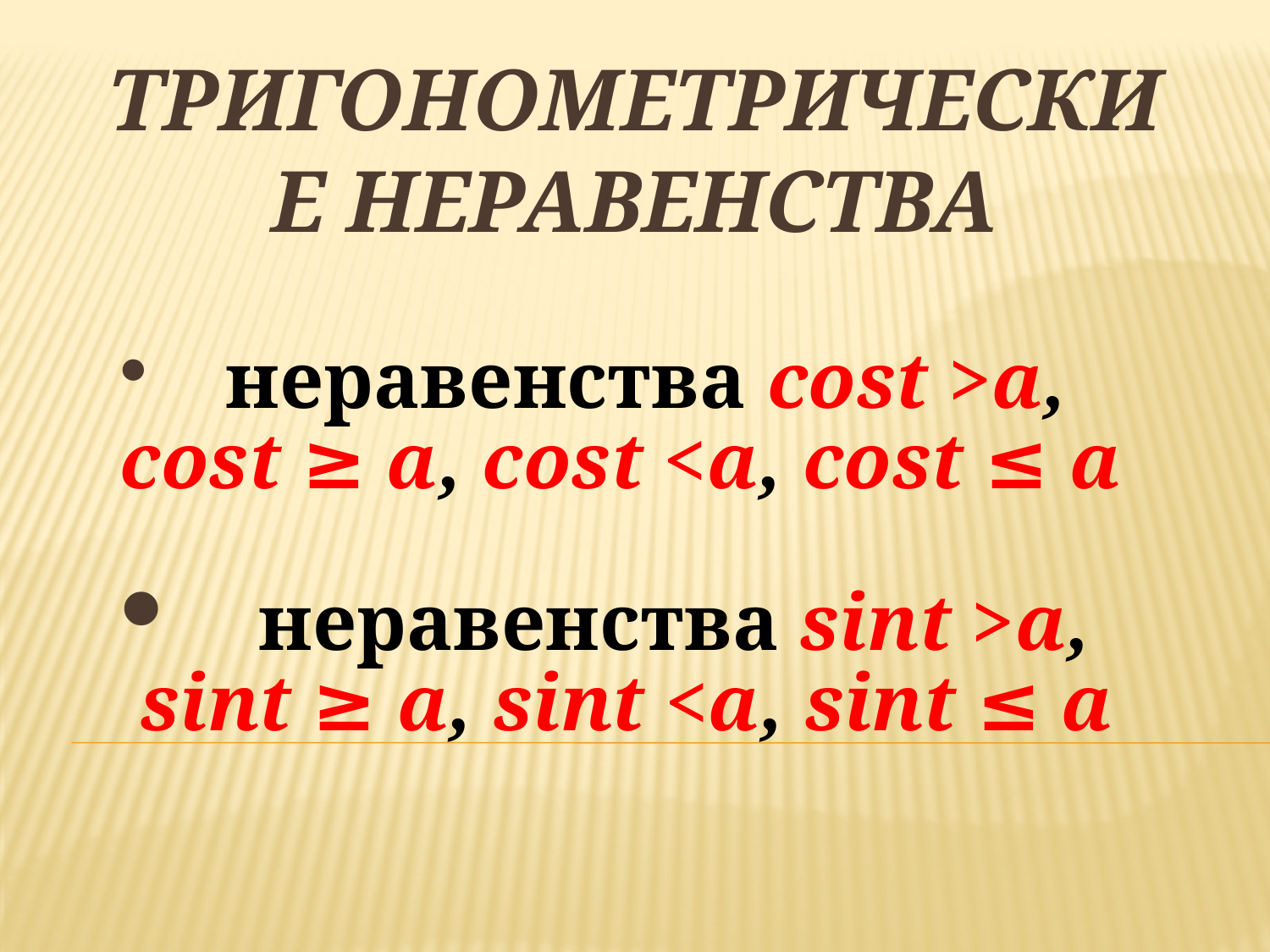

# Тригонометрические неравенства

     неравенства cost >a,
cost ≥ a, cost <a, cost ≤ a

    неравенства sint >a,
 sint ≥ a, sint <a, sint ≤ a